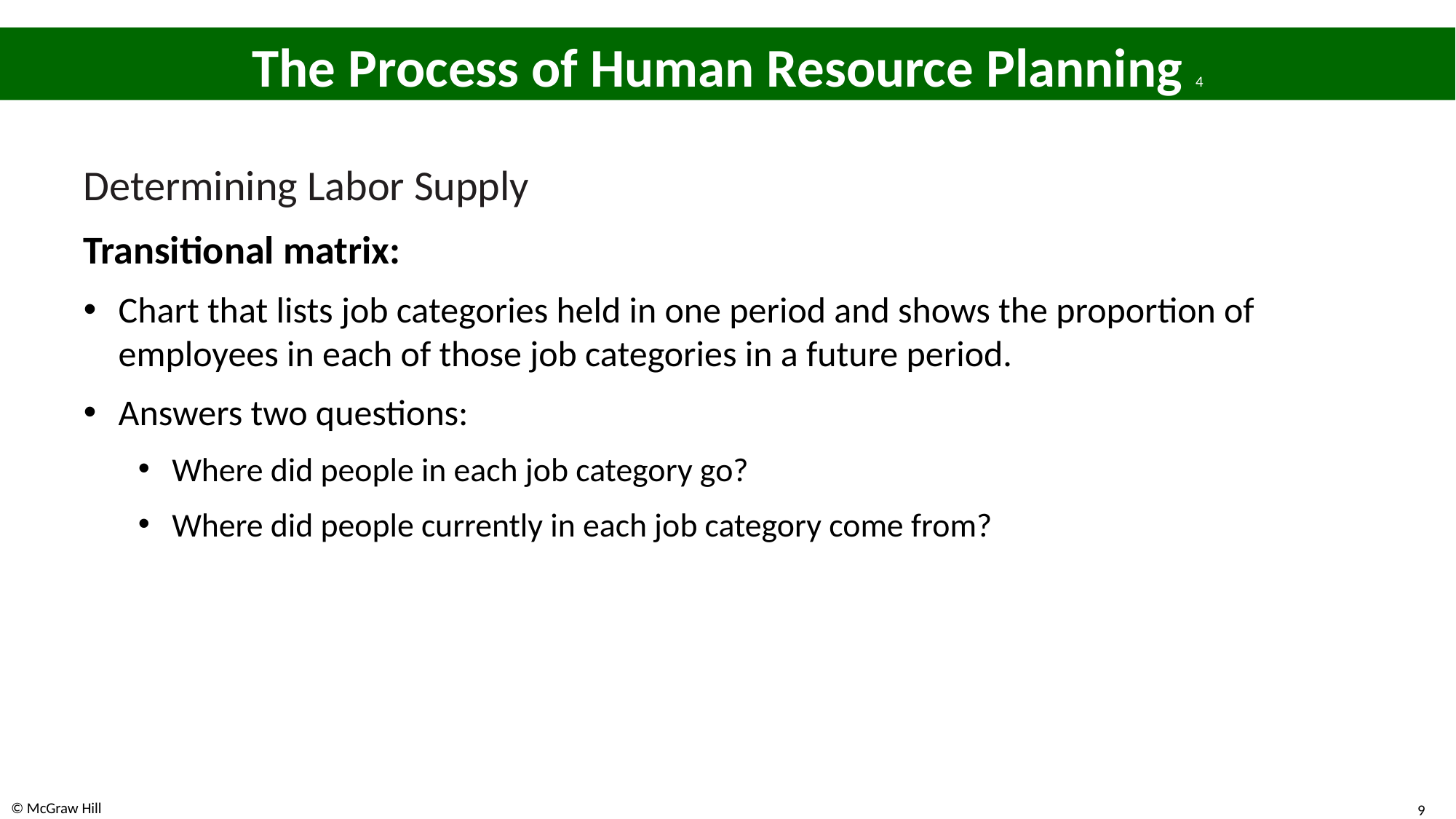

# The Process of Human Resource Planning 4
Determining Labor Supply
Transitional matrix:
Chart that lists job categories held in one period and shows the proportion of employees in each of those job categories in a future period.
Answers two questions:
Where did people in each job category go?
Where did people currently in each job category come from?